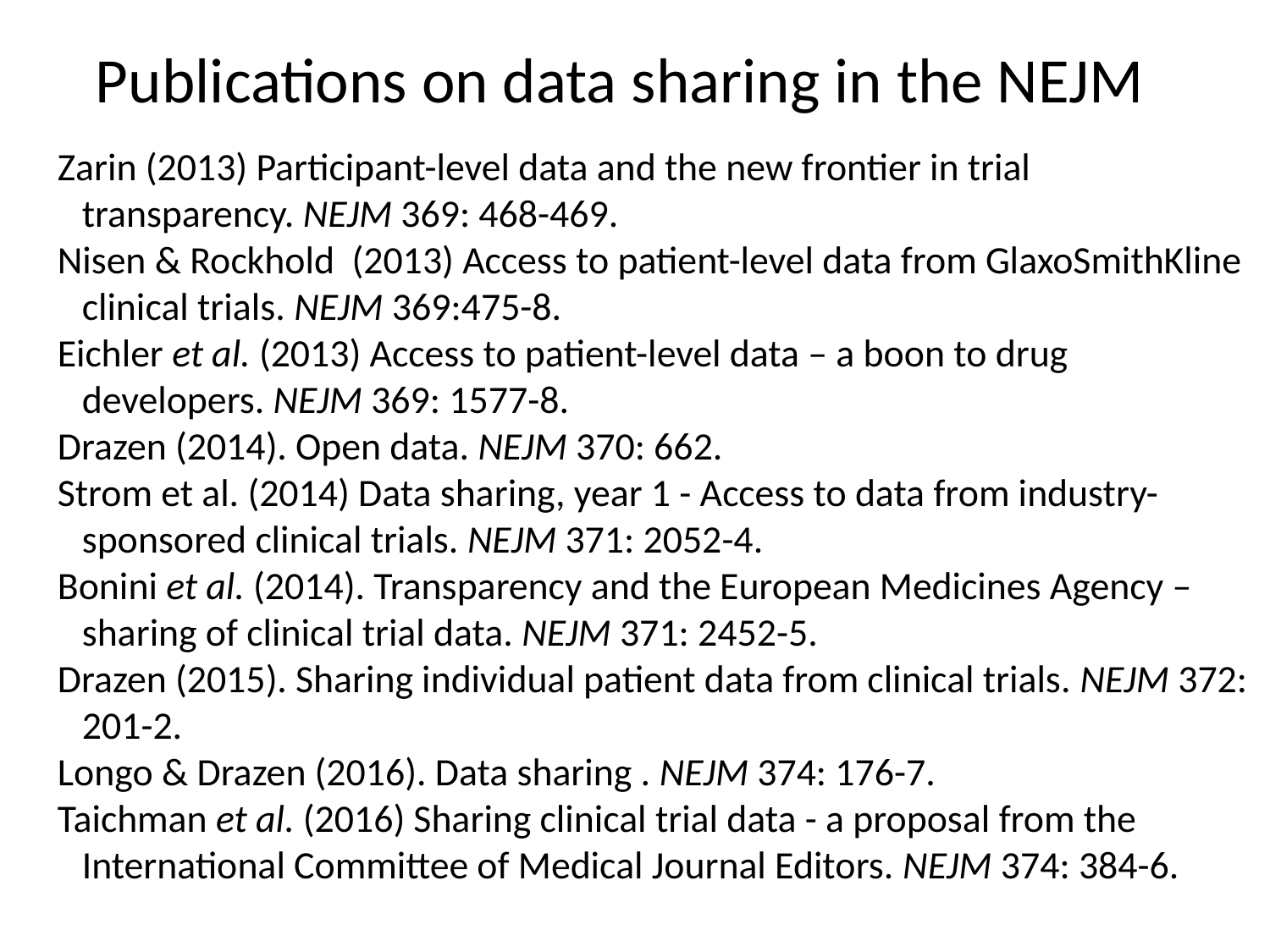

Publications on data sharing in the NEJM
Zarin (2013) Participant-level data and the new frontier in trial transparency. NEJM 369: 468-469.
Nisen & Rockhold  (2013) Access to patient-level data from GlaxoSmithKline clinical trials. NEJM 369:475-8.
Eichler et al. (2013) Access to patient-level data – a boon to drug developers. NEJM 369: 1577-8.
Drazen (2014). Open data. NEJM 370: 662.
Strom et al. (2014) Data sharing, year 1 - Access to data from industry-sponsored clinical trials. NEJM 371: 2052-4.
Bonini et al. (2014). Transparency and the European Medicines Agency – sharing of clinical trial data. NEJM 371: 2452-5.
Drazen (2015). Sharing individual patient data from clinical trials. NEJM 372: 201-2.
Longo & Drazen (2016). Data sharing . NEJM 374: 176-7.
Taichman et al. (2016) Sharing clinical trial data - a proposal from the International Committee of Medical Journal Editors. NEJM 374: 384-6.